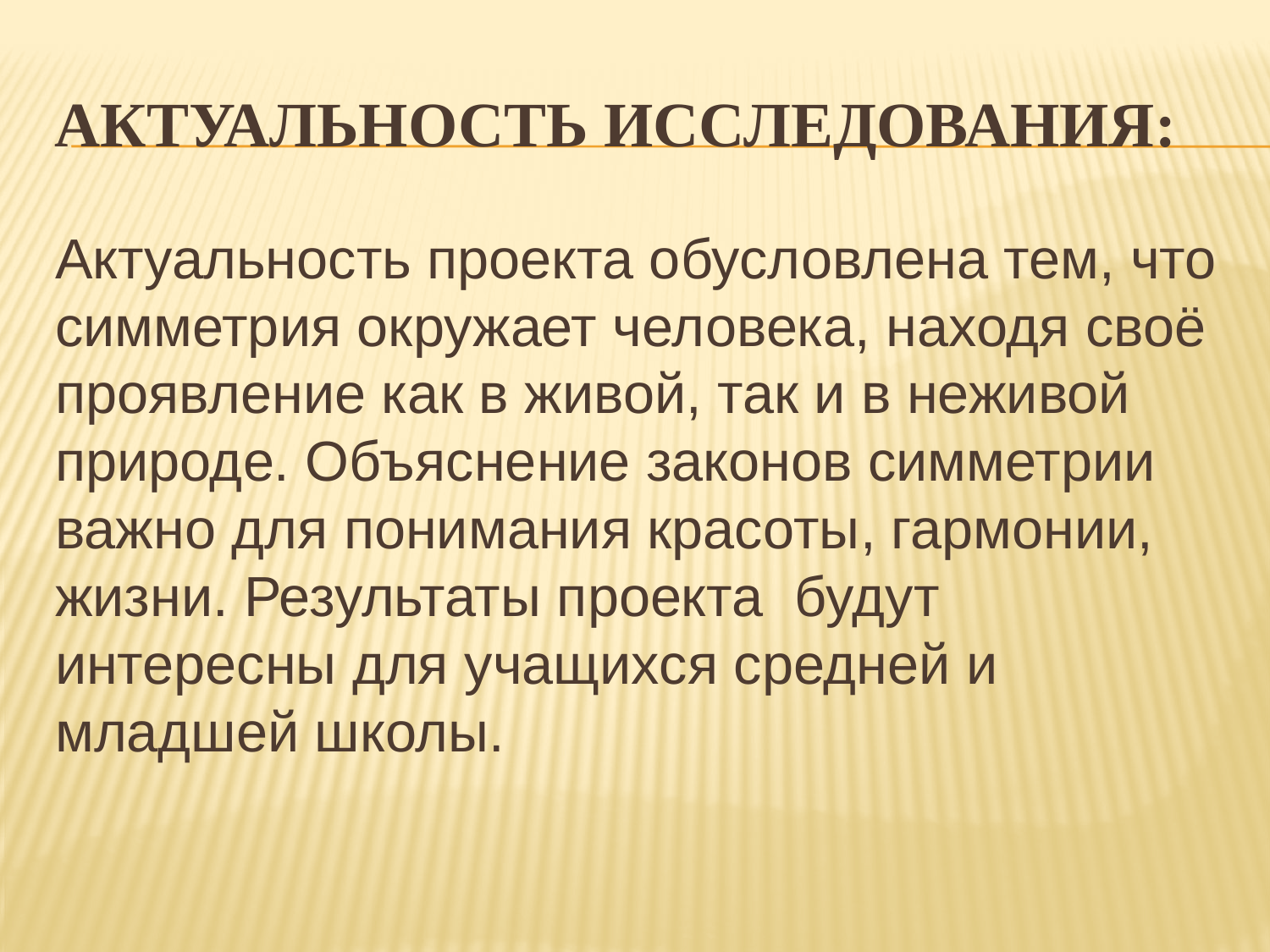

# Актуальность исследования:
Актуальность проекта обусловлена тем, что симметрия окружает человека, находя своё проявление как в живой, так и в неживой природе. Объяснение законов симметрии важно для понимания красоты, гармонии, жизни. Результаты проекта  будут интересны для учащихся средней и младшей школы.